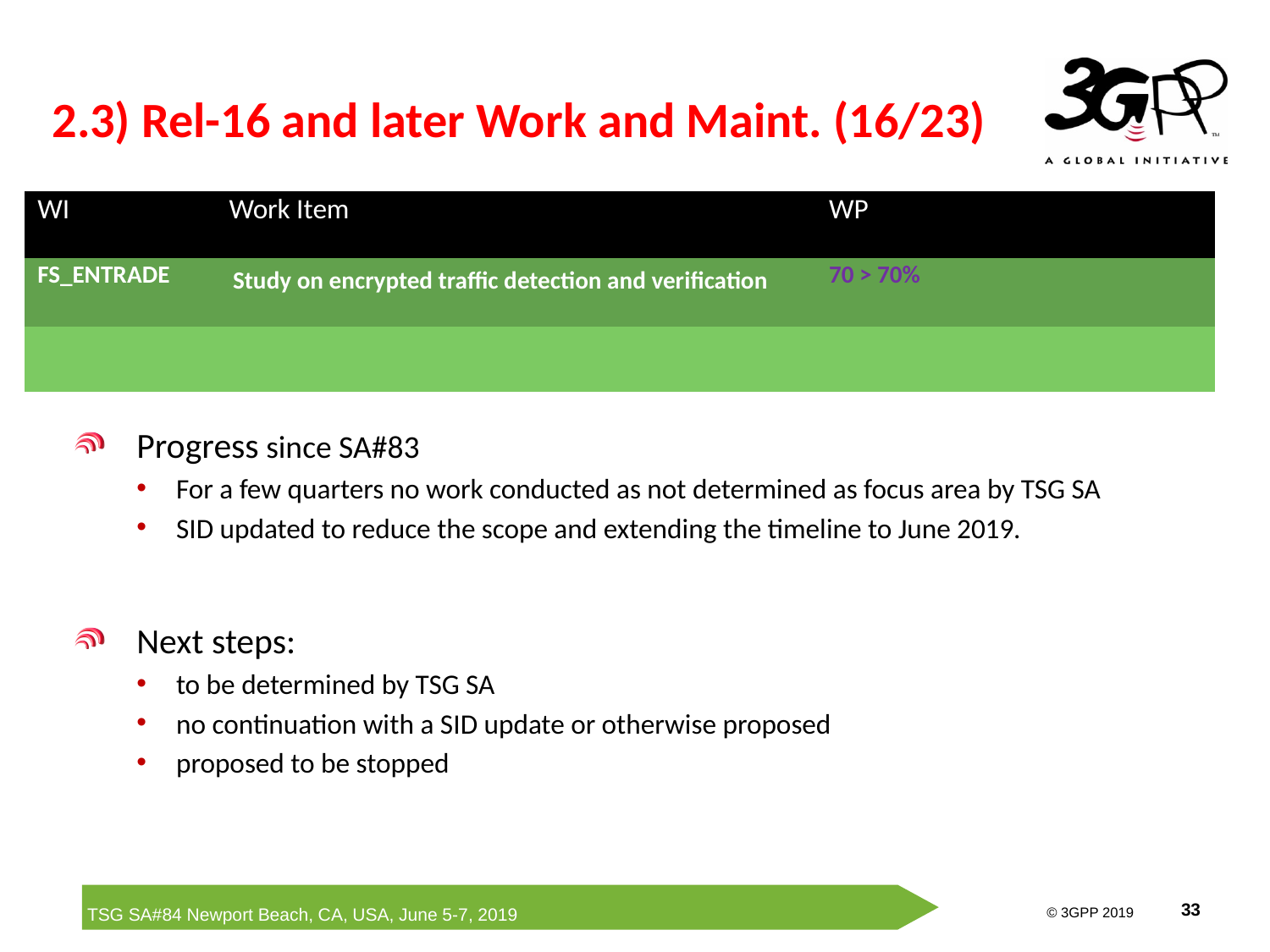

# 2.3) Rel-16 and later Work and Maint. (16/23)
| WI | Work Item | WP |  |  |
| --- | --- | --- | --- | --- |
| FS\_ENTRADE | Study on encrypted traffic detection and verification | 70 > 70% |  |  |
|  |  |  |  |  |
Progress since SA#83
For a few quarters no work conducted as not determined as focus area by TSG SA
SID updated to reduce the scope and extending the timeline to June 2019.

Next steps:
to be determined by TSG SA
no continuation with a SID update or otherwise proposed
proposed to be stopped